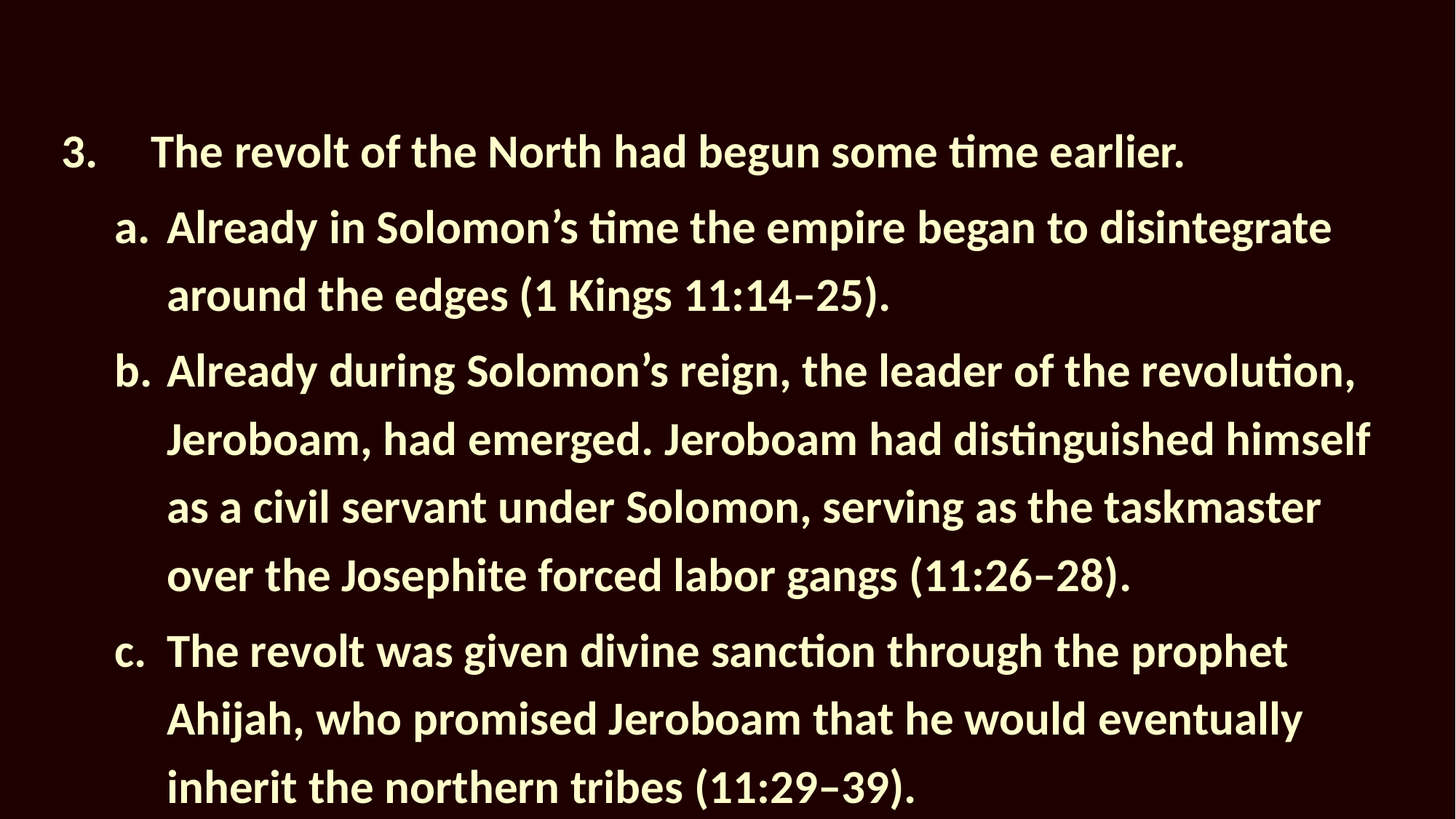

3.	The revolt of the North had begun some time earlier.
Already in Solomon’s time the empire began to disintegrate around the edges (1 Kings 11:14–25).
Already during Solomon’s reign, the leader of the revolution, Jeroboam, had emerged. Jeroboam had distinguished himself as a civil servant under Solomon, serving as the taskmaster over the Josephite forced labor gangs (11:26–28).
The revolt was given divine sanction through the prophet Ahijah, who promised Jeroboam that he would eventually inherit the northern tribes (11:29–39).